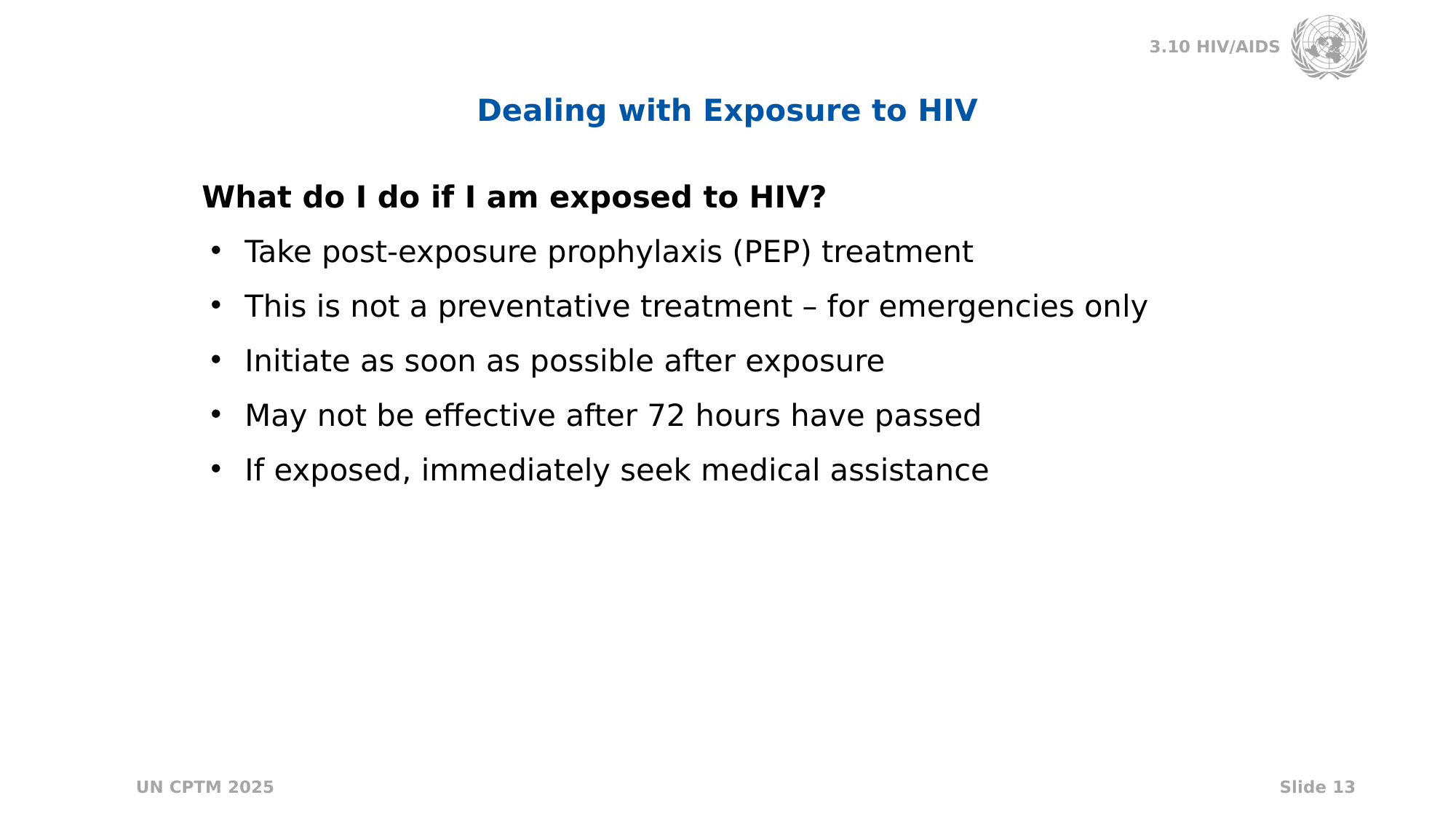

Dealing with Exposure to HIV
What do I do if I am exposed to HIV?
Take post-exposure prophylaxis (PEP) treatment
This is not a preventative treatment – for emergencies only
Initiate as soon as possible after exposure
May not be effective after 72 hours have passed
If exposed, immediately seek medical assistance